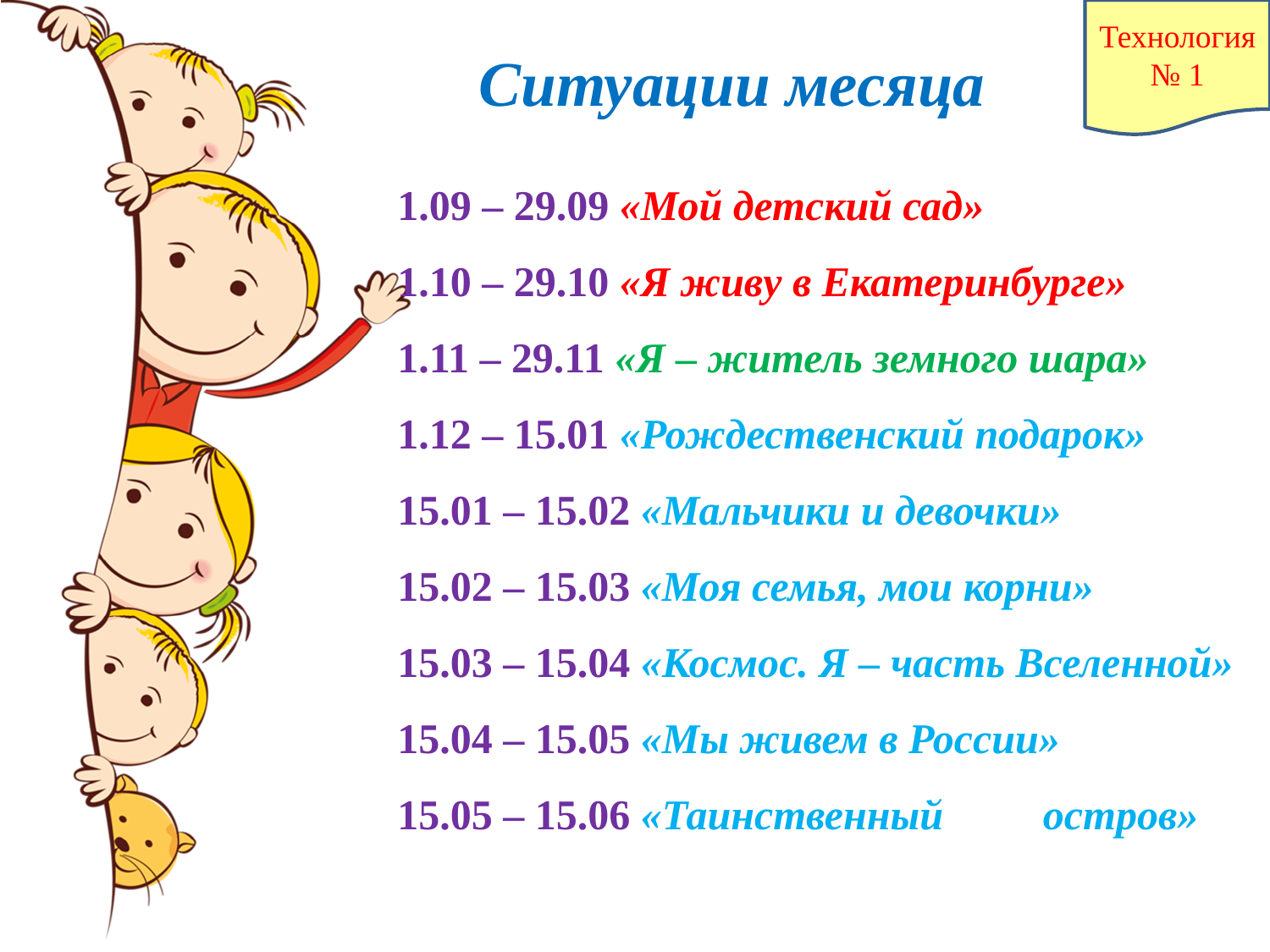

Технология № 1
Ситуации месяца
1.09 – 29.09 «Мой детский сад»
1.10 – 29.10 «Я живу в Екатеринбурге»
1.11 – 29.11 «Я – житель земного шара»
1.12 – 15.01 «Рождественский подарок»
15.01 – 15.02 «Мальчики и девочки»
15.02 – 15.03 «Моя семья, мои корни»
15.03 – 15.04 «Космос. Я – часть Вселенной»
15.04 – 15.05 «Мы живем в России»
15.05 – 15.06 «Таинственный	 остров»